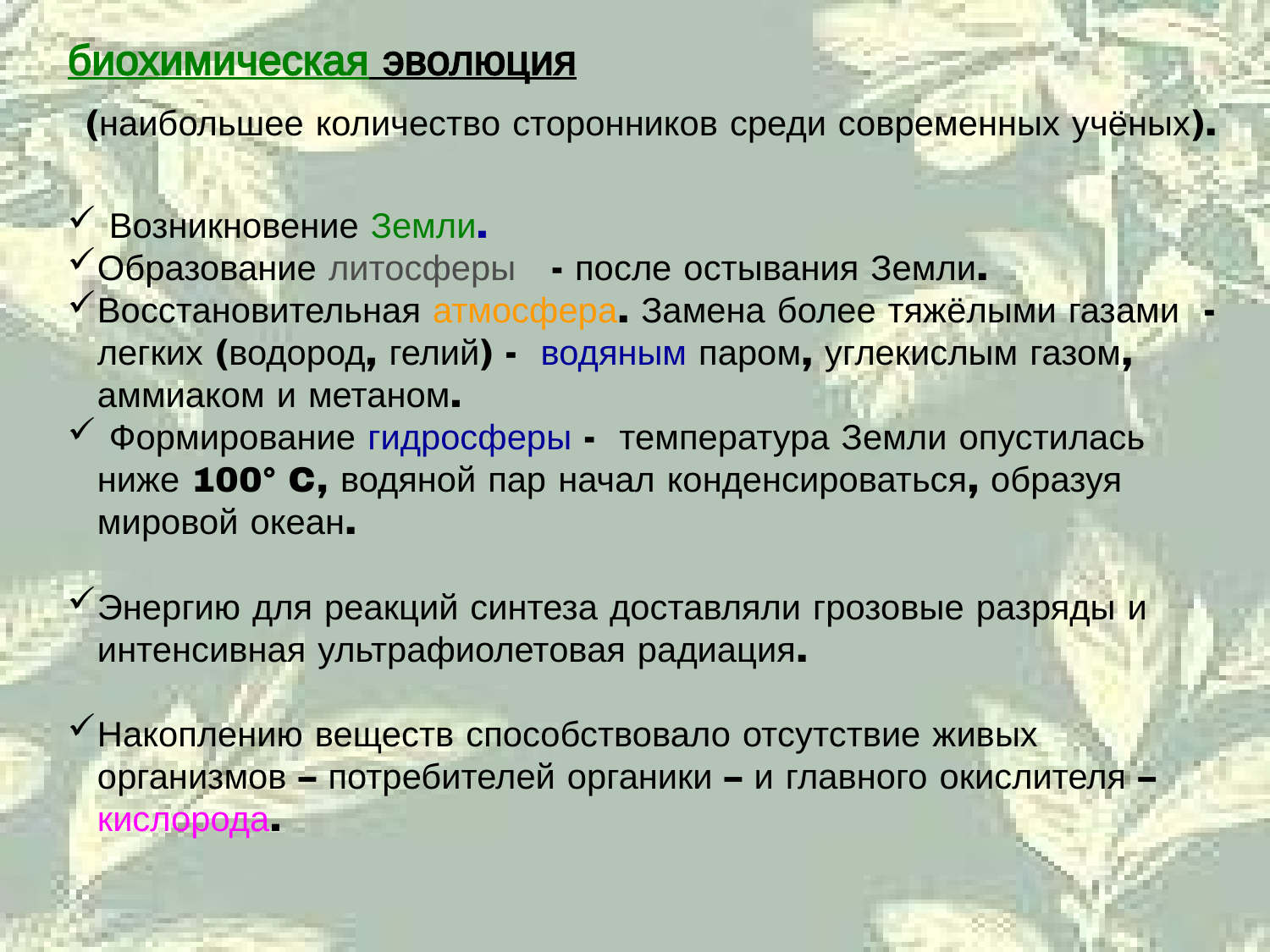

биохимическая эволюция
 (наибольшее количество сторонников среди современных учёных).

 Возникновение Земли.
Образование литосферы   - после остывания Земли.
Восстановительная атмосфера. Замена более тяжёлыми газами  - легких (водород, гелий) -  водяным паром, углекислым газом, аммиаком и метаном.
 Формирование гидросферы -  температура Земли опустилась ниже 100° C, водяной пар начал конденсироваться, образуя мировой океан.

Энергию для реакций синтеза доставляли грозовые разряды и интенсивная ультрафиолетовая радиация.

Накоплению веществ способствовало отсутствие живых организмов – потребителей органики – и главного окислителя – кислорода.